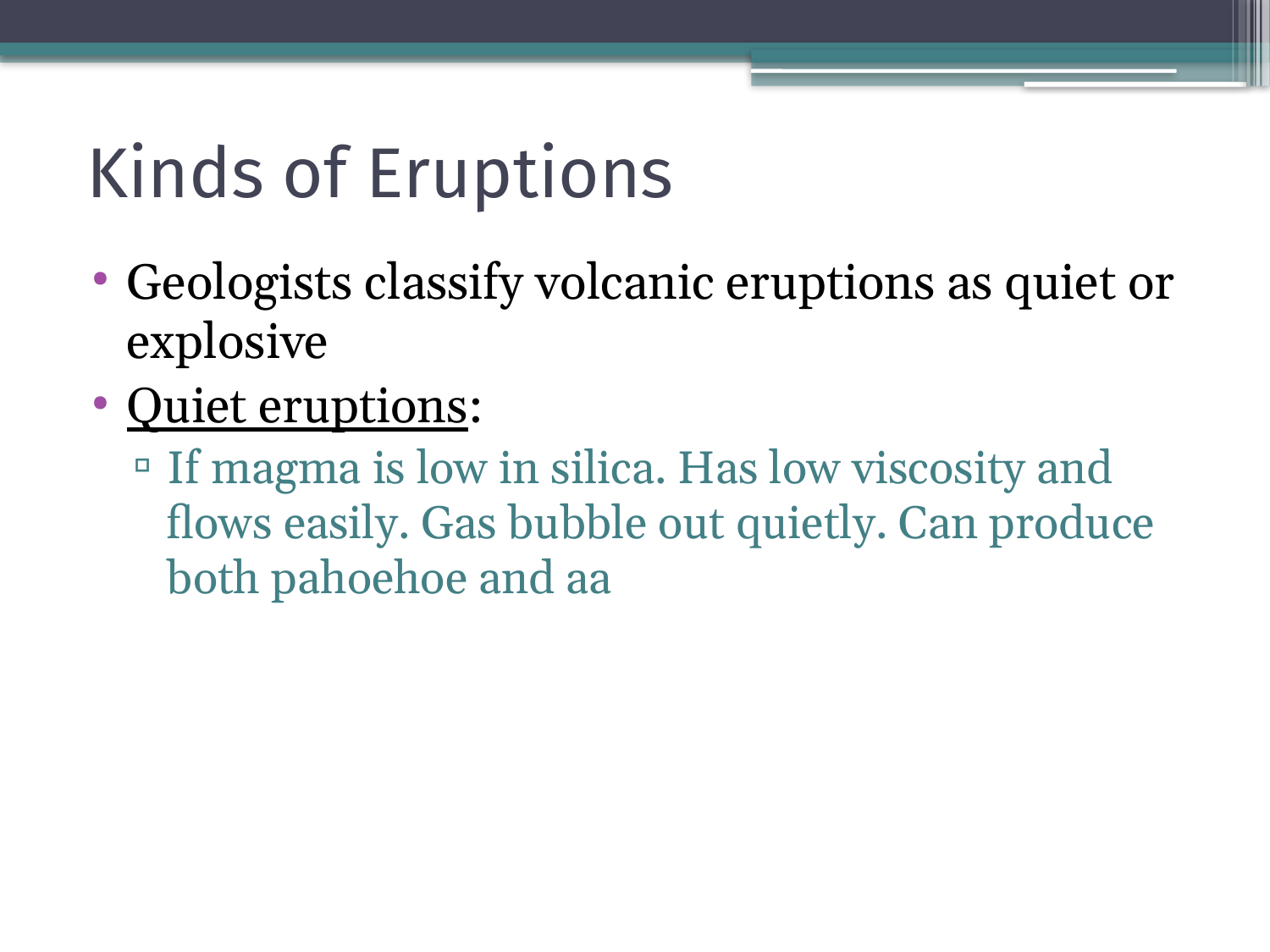

# Kinds of Eruptions
Geologists classify volcanic eruptions as quiet or explosive
Quiet eruptions:
If magma is low in silica. Has low viscosity and flows easily. Gas bubble out quietly. Can produce both pahoehoe and aa